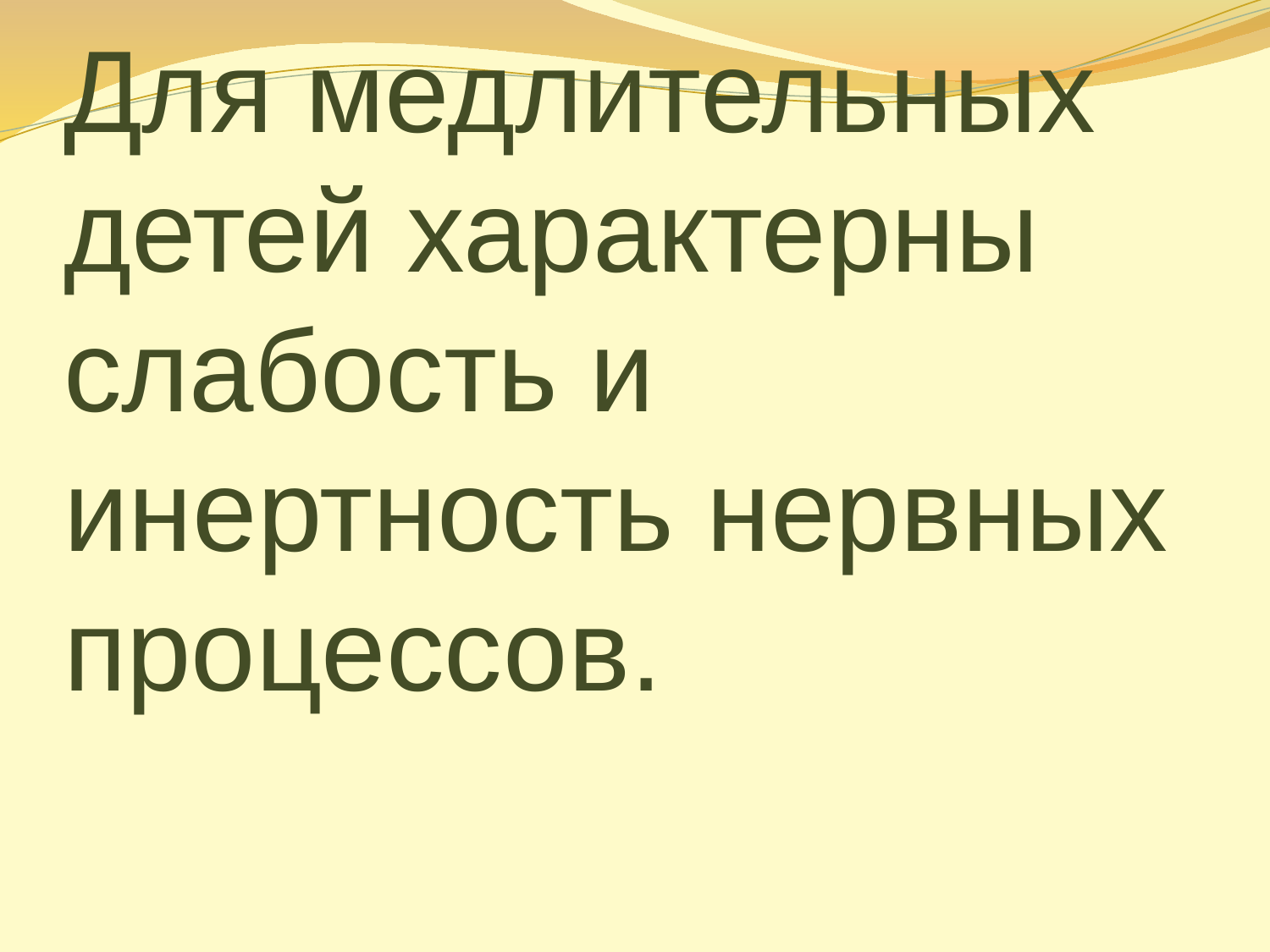

# Для медлительных детей характерны слабость и инертность нервных процессов.